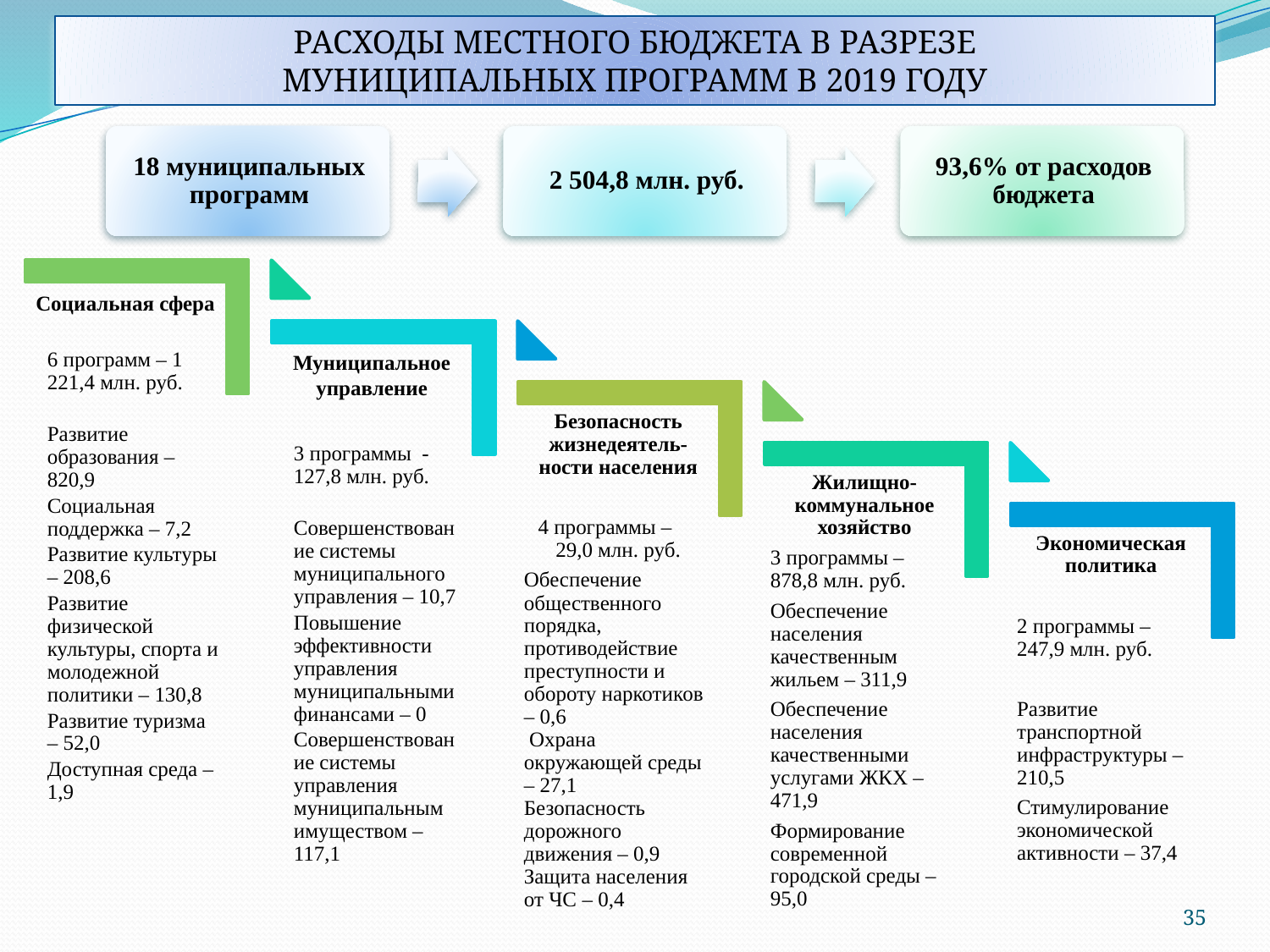

РАСХОДЫ МЕСТНОГО БЮДЖЕТА В РАЗРЕЗЕ
МУНИЦИПАЛЬНЫХ ПРОГРАММ В 2019 ГОДУ
Экономическая политика

2 программы –   247,9 млн. руб.

Развитие транспортной инфраструктуры – 210,5
Стимулирование экономической активности – 37,4
Жилищно-коммунальное хозяйство
3 программы –  878,8 млн. руб.
Обеспечение населения качественным жильем – 311,9
Обеспечение населения качественными услугами ЖКХ – 471,9
Формирование современной городской среды – 95,0
Безопасность жизнедеятель-ности населения

4 программы –      29,0 млн. руб.
Обеспечение общественного порядка, противодействие преступности и обороту наркотиков – 0,6
 Охрана окружающей среды – 27,1
Безопасность дорожного движения – 0,9
Защита населения от ЧС – 0,4
Муниципальное управление

3 программы  - 127,8 млн. руб.

Совершенствование системы муниципального управления – 10,7
Повышение эффективности управления муниципальными финансами – 0
Совершенствование системы управления муниципальным имуществом – 117,1

Социальная сфера

6 программ – 1 221,4 млн. руб.

Развитие образования – 820,9
Социальная поддержка – 7,2
Развитие культуры – 208,6
Развитие физической культуры, спорта и молодежной политики – 130,8
Развитие туризма – 52,0
Доступная среда – 1,9

18 муниципальных программ

2 504,8 млн. руб.

93,6% от расходов бюджета
35